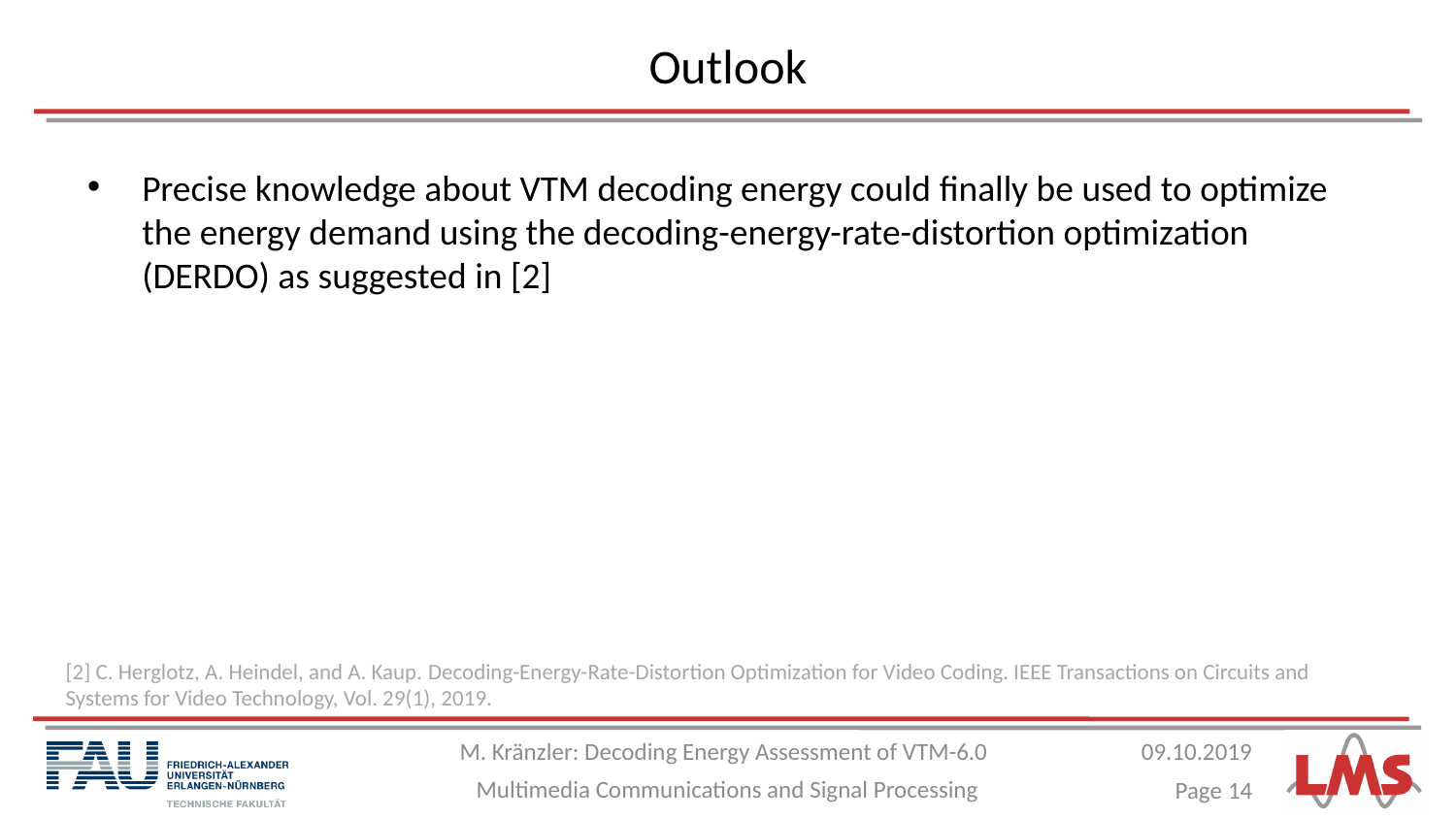

# Outlook
Precise knowledge about VTM decoding energy could finally be used to optimize the energy demand using the decoding-energy-rate-distortion optimization (DERDO) as suggested in [2]

[2] C. Herglotz, A. Heindel, and A. Kaup. Decoding-Energy-Rate-Distortion Optimization for Video Coding. IEEE Transactions on Circuits and Systems for Video Technology, Vol. 29(1), 2019.